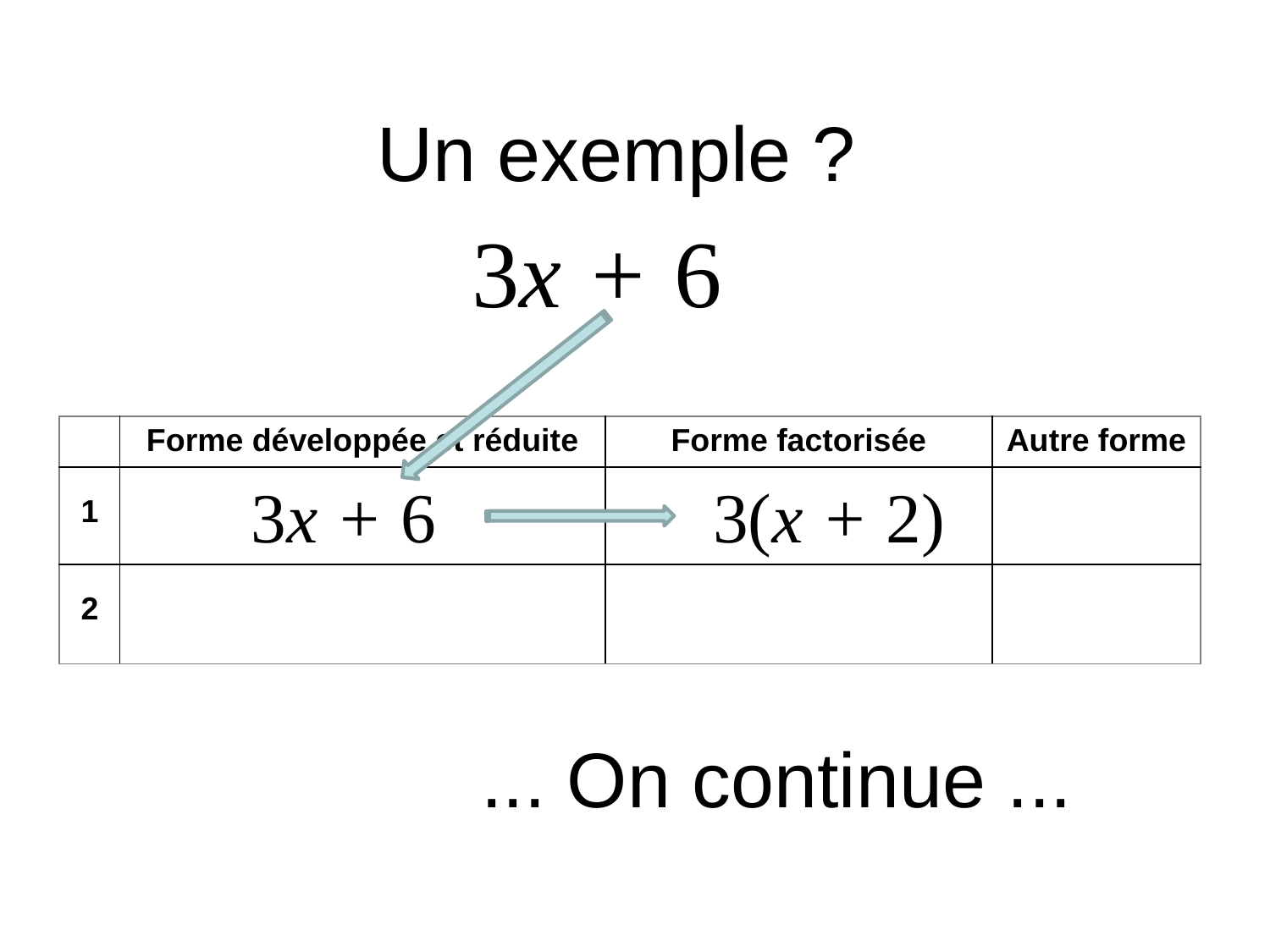

# Un exemple ?
3x + 6

|  | Forme développée et réduite | Forme factorisée | Autre forme |
| --- | --- | --- | --- |
| 1 |  |  |  |
| 2 |  |  |  |
3x + 6
3(x + 2)

 ... On continue ...